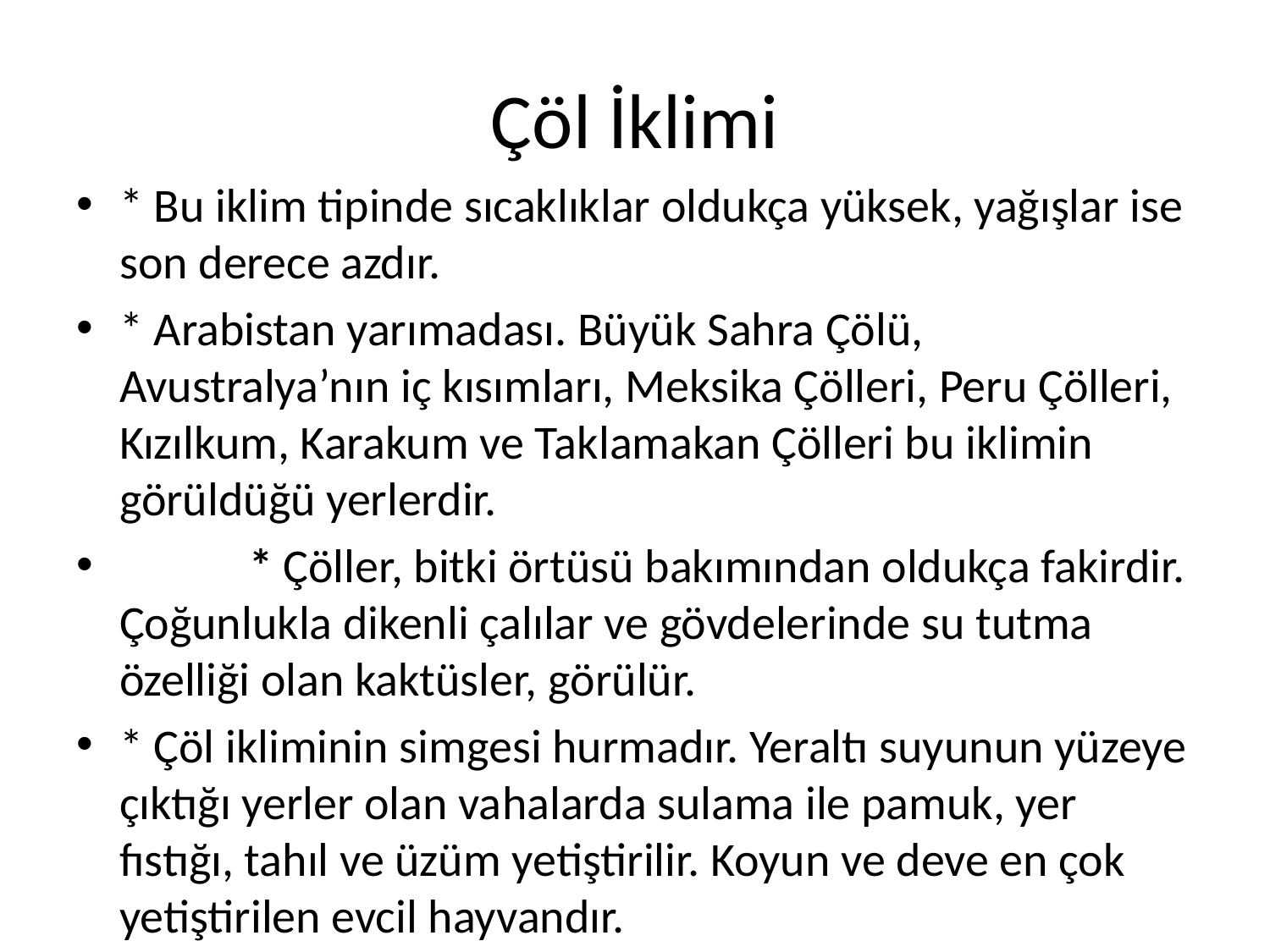

# Çöl İklimi
* Bu iklim tipinde sıcaklıklar oldukça yüksek, yağışlar ise son derece azdır.
* Arabistan yarımadası. Büyük Sahra Çölü, Avustralya’nın iç kısımları, Meksika Çölleri, Peru Çölleri, Kızılkum, Karakum ve Taklamakan Çölleri bu iklimin görüldüğü yerlerdir.
            * Çöller, bitki örtüsü bakımından oldukça fakirdir. Çoğunlukla dikenli çalılar ve gövdelerinde su tutma özelliği olan kaktüsler, görülür.
* Çöl ikliminin simgesi hurmadır. Yeraltı suyunun yüzeye çıktığı yerler olan va­halarda sulama ile pamuk, yer fıstığı, tahıl ve üzüm yetiştirilir. Koyun ve deve en çok yetiştirilen evcil hayvandır.